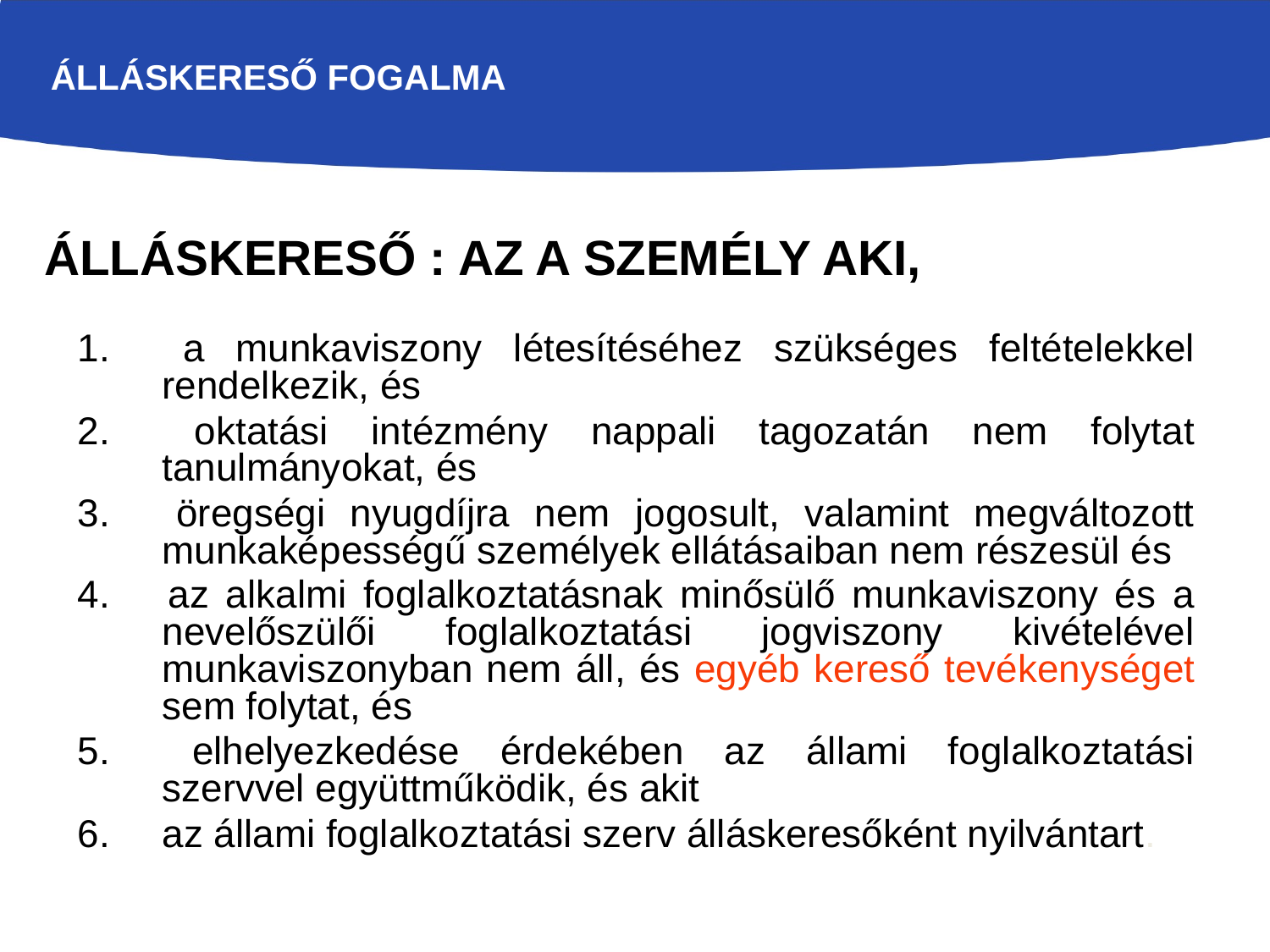

Álláskereső fogalma
# Álláskereső : az a személy aki,
1. 	a munkaviszony létesítéséhez szükséges feltételekkel rendelkezik, és
2. 	oktatási intézmény nappali tagozatán nem folytat tanulmányokat, és
3. 	öregségi nyugdíjra nem jogosult, valamint megváltozott munkaképességű személyek ellátásaiban nem részesül és
4. 	az alkalmi foglalkoztatásnak minősülő munkaviszony és a nevelőszülői foglalkoztatási jogviszony kivételével munkaviszonyban nem áll, és egyéb kereső tevékenységet sem folytat, és
5. 	elhelyezkedése érdekében az állami foglalkoztatási szervvel együttműködik, és akit
6. 	az állami foglalkoztatási szerv álláskeresőként nyilvántart.